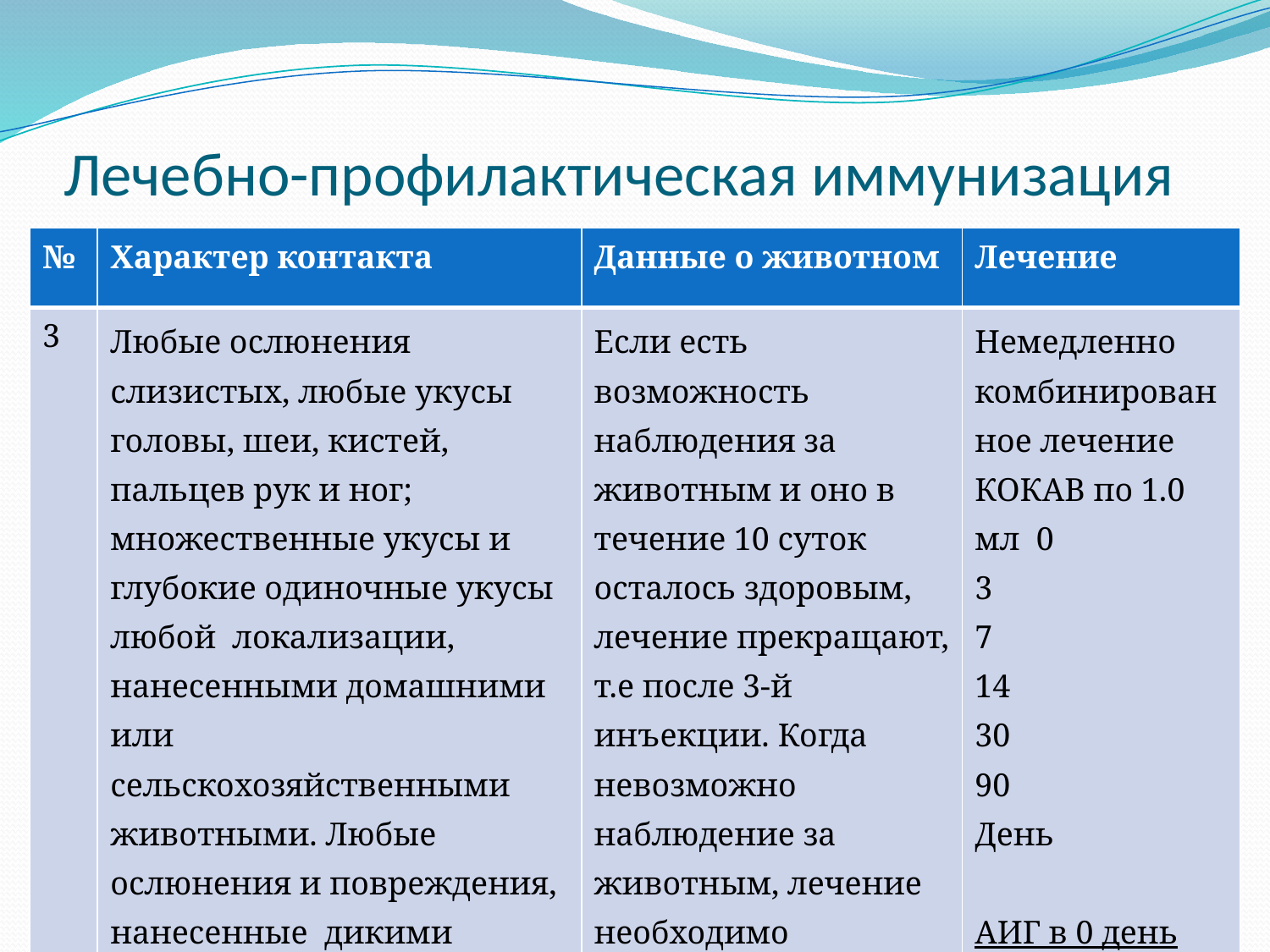

# Лечебно-профилактическая иммунизация
| № | Характер контакта | Данные о животном | Лечение |
| --- | --- | --- | --- |
| 3 | Любые ослюнения слизистых, любые укусы головы, шеи, кистей, пальцев рук и ног; множественные укусы и глубокие одиночные укусы любой локализации, нанесенными домашними или сельскохозяйственными животными. Любые ослюнения и повреждения, нанесенные дикими плотоядными животными, летучими мышами и грызунами | Если есть возможность наблюдения за животным и оно в течение 10 суток осталось здоровым, лечение прекращают, т.е после 3-й инъекции. Когда невозможно наблюдение за животным, лечение необходимо завершить | Немедленно комбинированное лечение КОКАВ по 1.0 мл 0 3 7 14 30 90 День АИГ в 0 день |